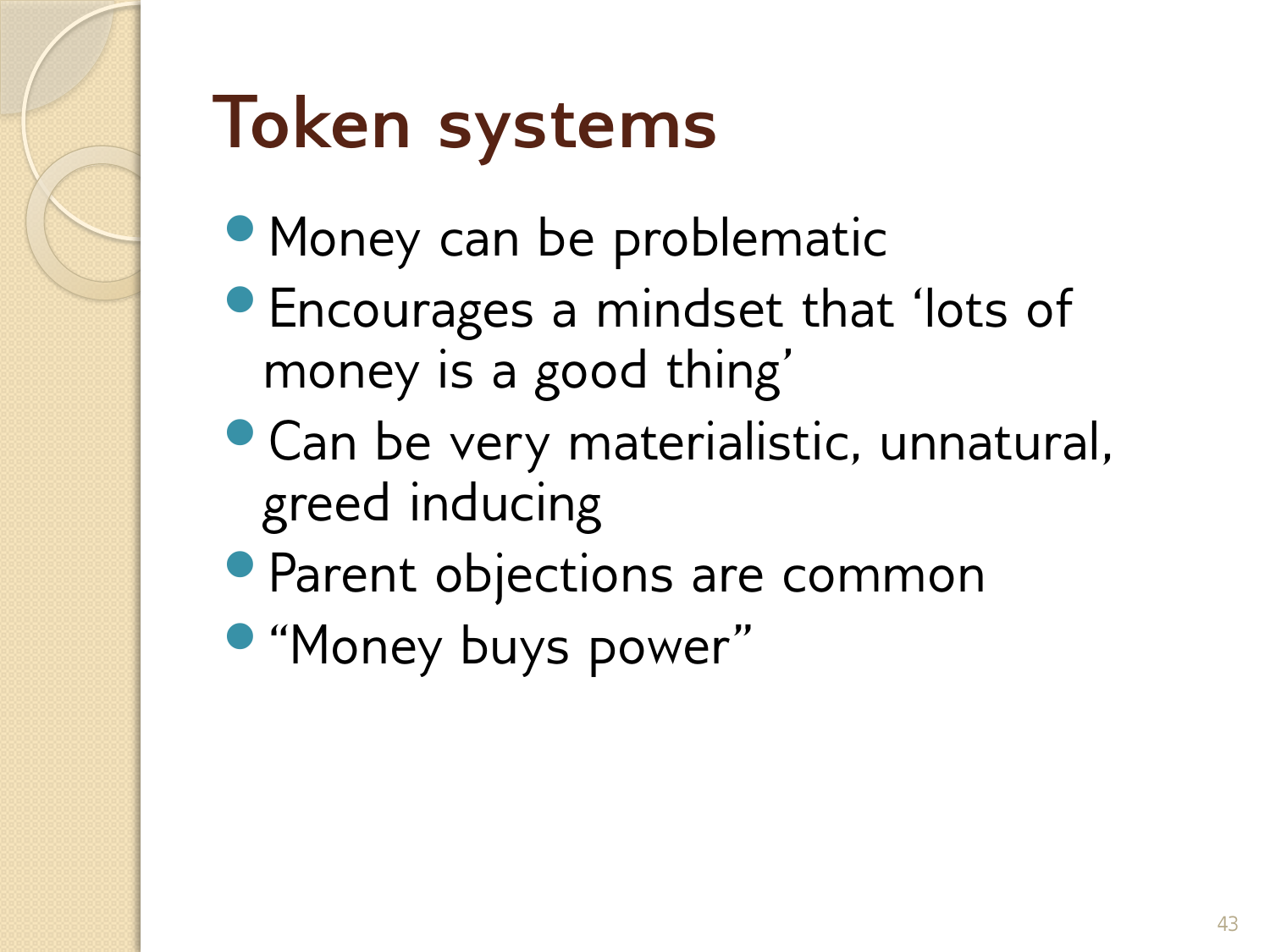

# Token systems
Money can be problematic
Encourages a mindset that ‘lots of money is a good thing’
Can be very materialistic, unnatural, greed inducing
Parent objections are common
“Money buys power”
43